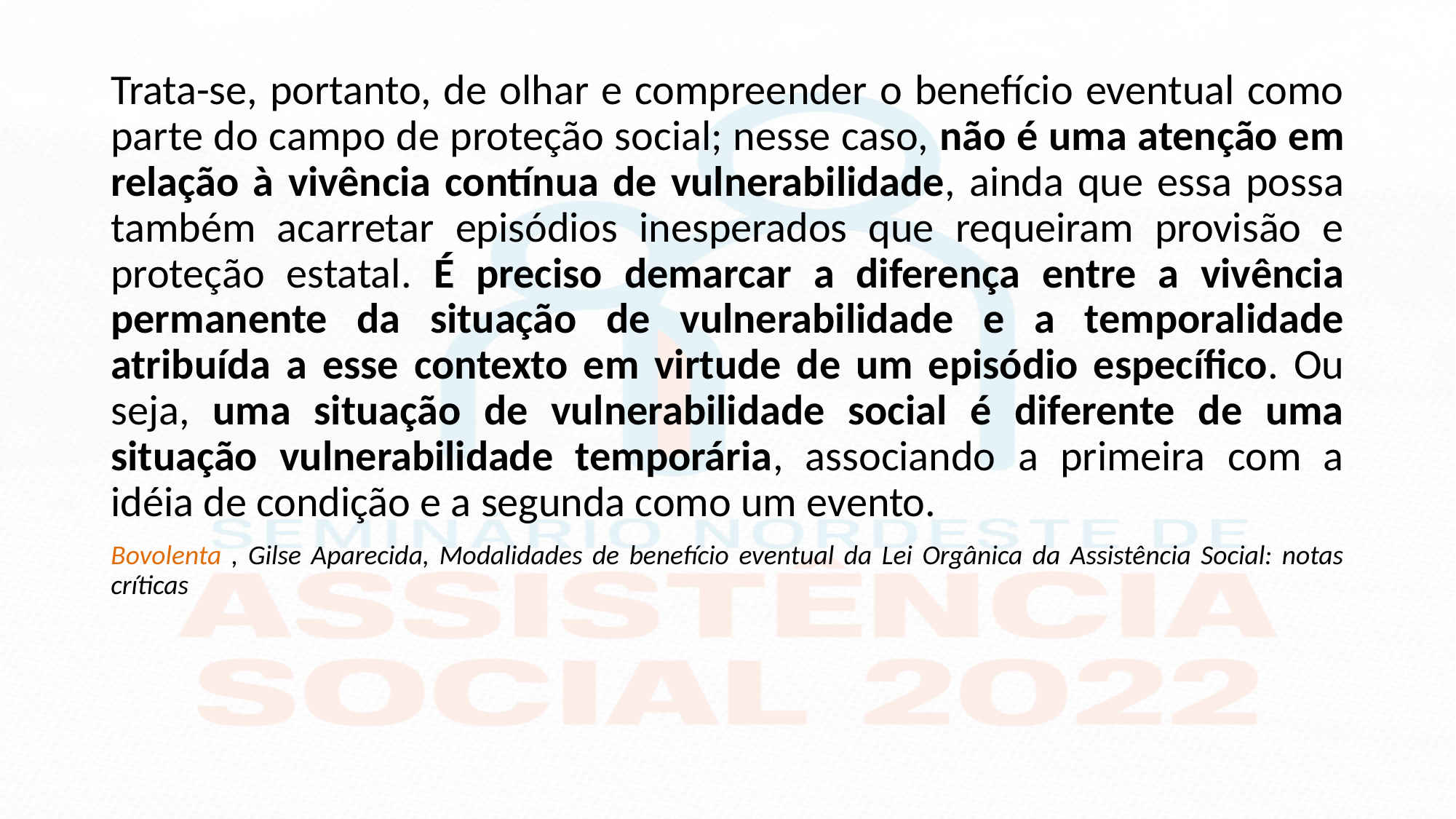

Trata-se, portanto, de olhar e compreender o benefício eventual como parte do campo de proteção social; nesse caso, não é uma atenção em relação à vivência contínua de vulnerabilidade, ainda que essa possa também acarretar episódios inesperados que requeiram provisão e proteção estatal. É preciso demarcar a diferença entre a vivência permanente da situação de vulnerabilidade e a temporalidade atribuída a esse contexto em virtude de um episódio específico. Ou seja, uma situação de vulnerabilidade social é diferente de uma situação vulnerabilidade temporária, associando a primeira com a idéia de condição e a segunda como um evento.
Bovolenta , Gilse Aparecida, Modalidades de benefício eventual da Lei Orgânica da Assistência Social: notas críticas